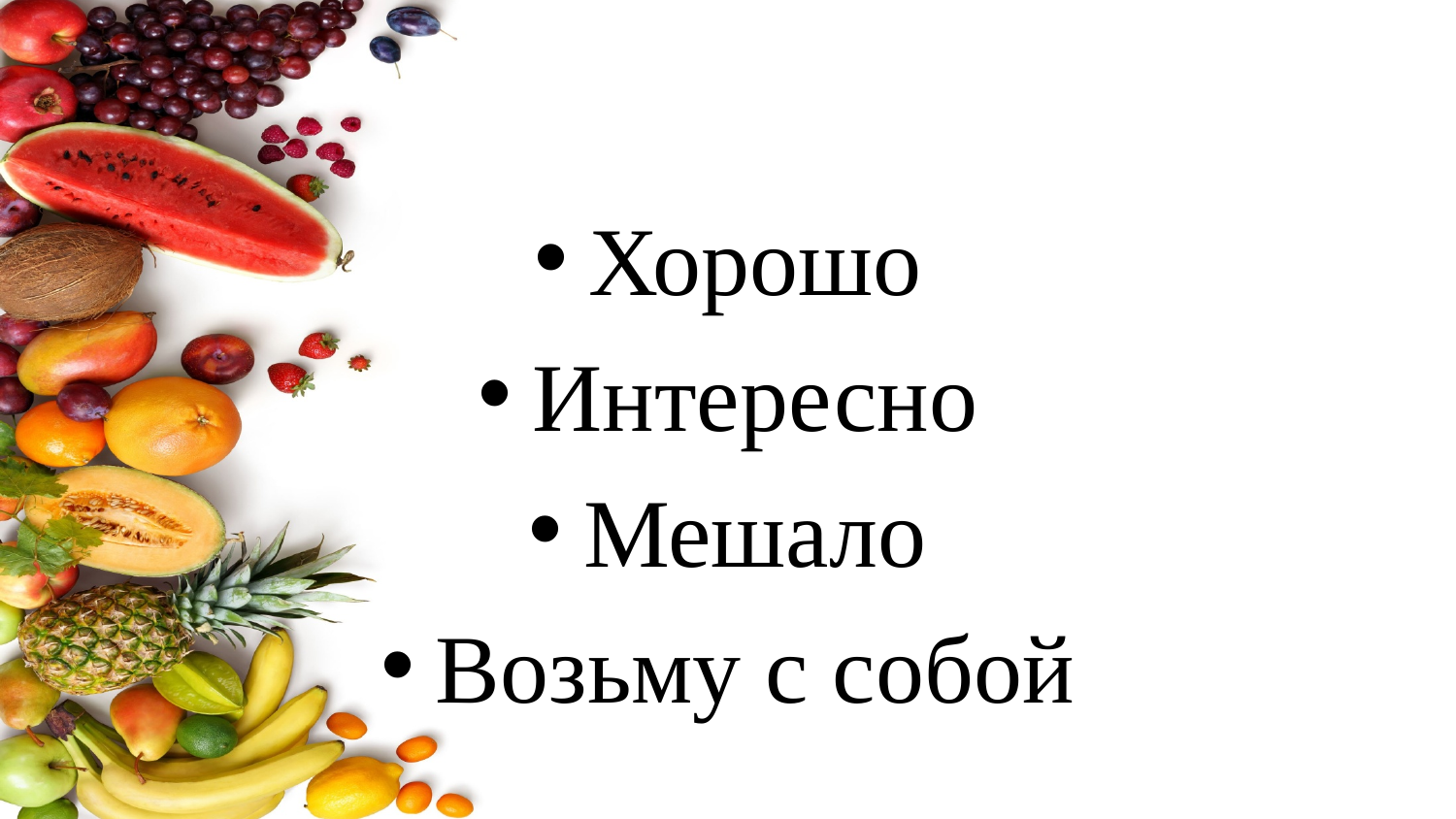

#
Хорошо
Интересно
Мешало
Возьму с собой